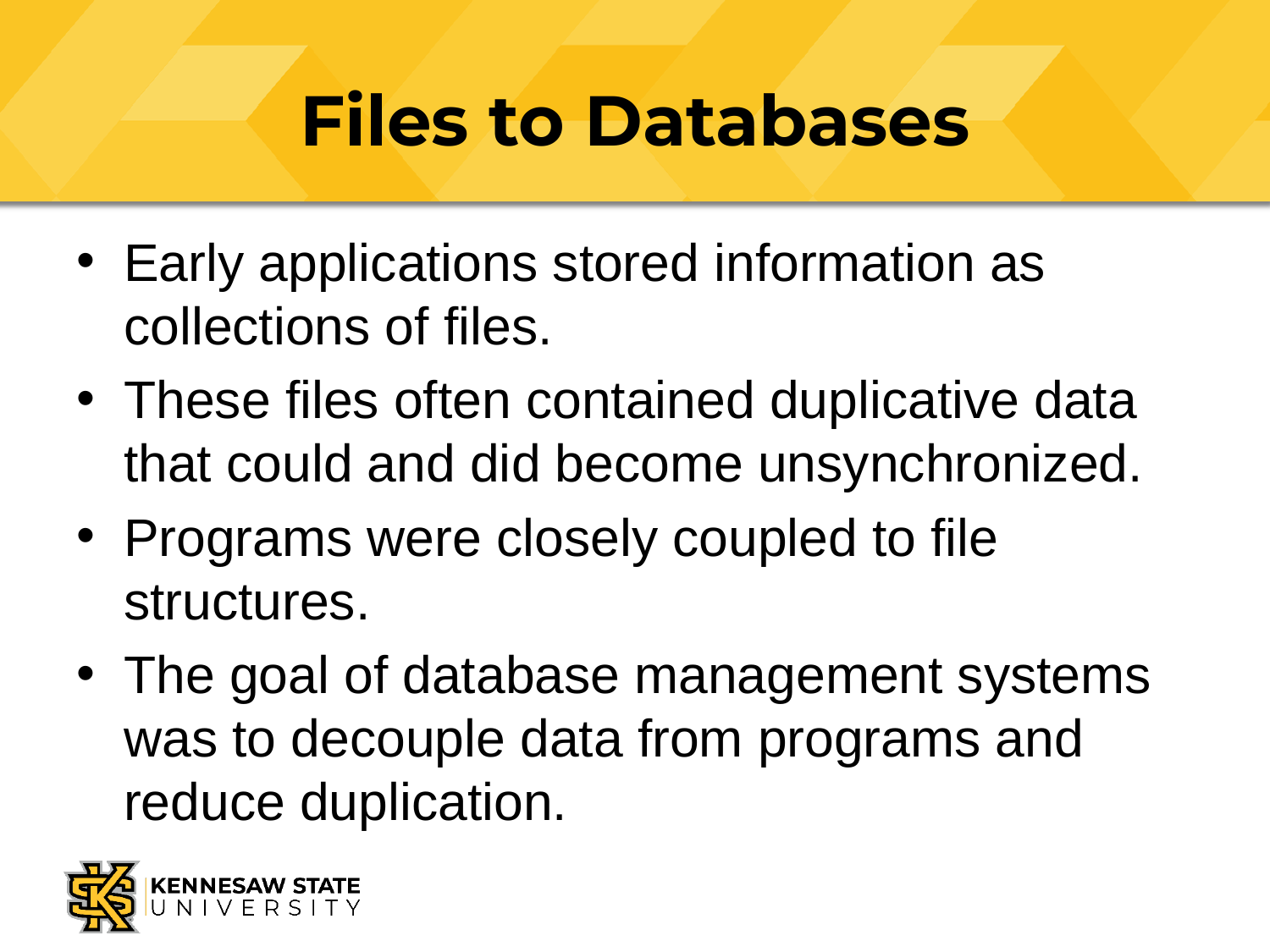

# Files to Databases
Early applications stored information as collections of files.
These files often contained duplicative data that could and did become unsynchronized.
Programs were closely coupled to file structures.
The goal of database management systems  was to decouple data from programs and reduce duplication.